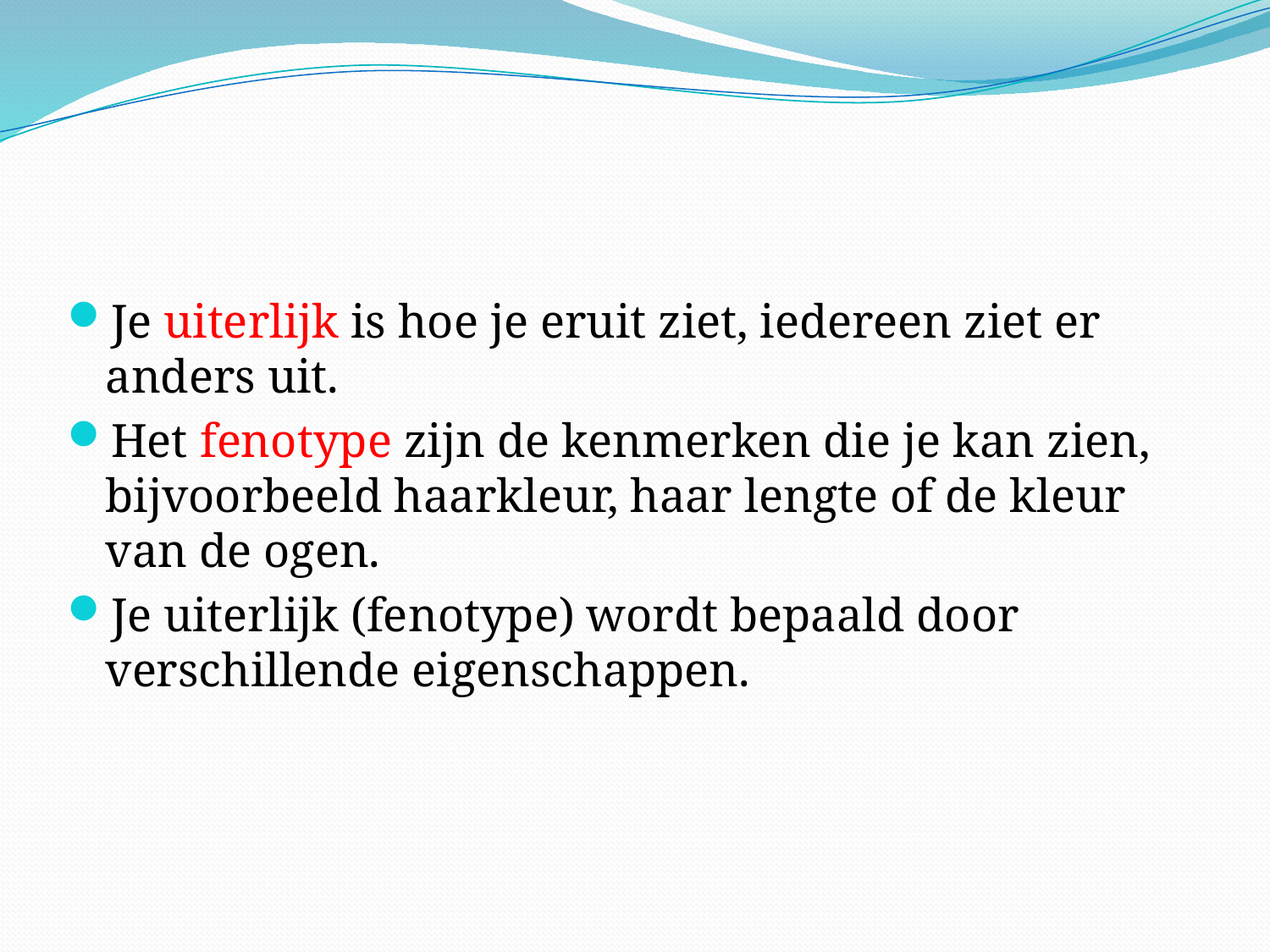

Je uiterlijk is hoe je eruit ziet, iedereen ziet er anders uit.
Het fenotype zijn de kenmerken die je kan zien, bijvoorbeeld haarkleur, haar lengte of de kleur van de ogen.
Je uiterlijk (fenotype) wordt bepaald door verschillende eigenschappen.